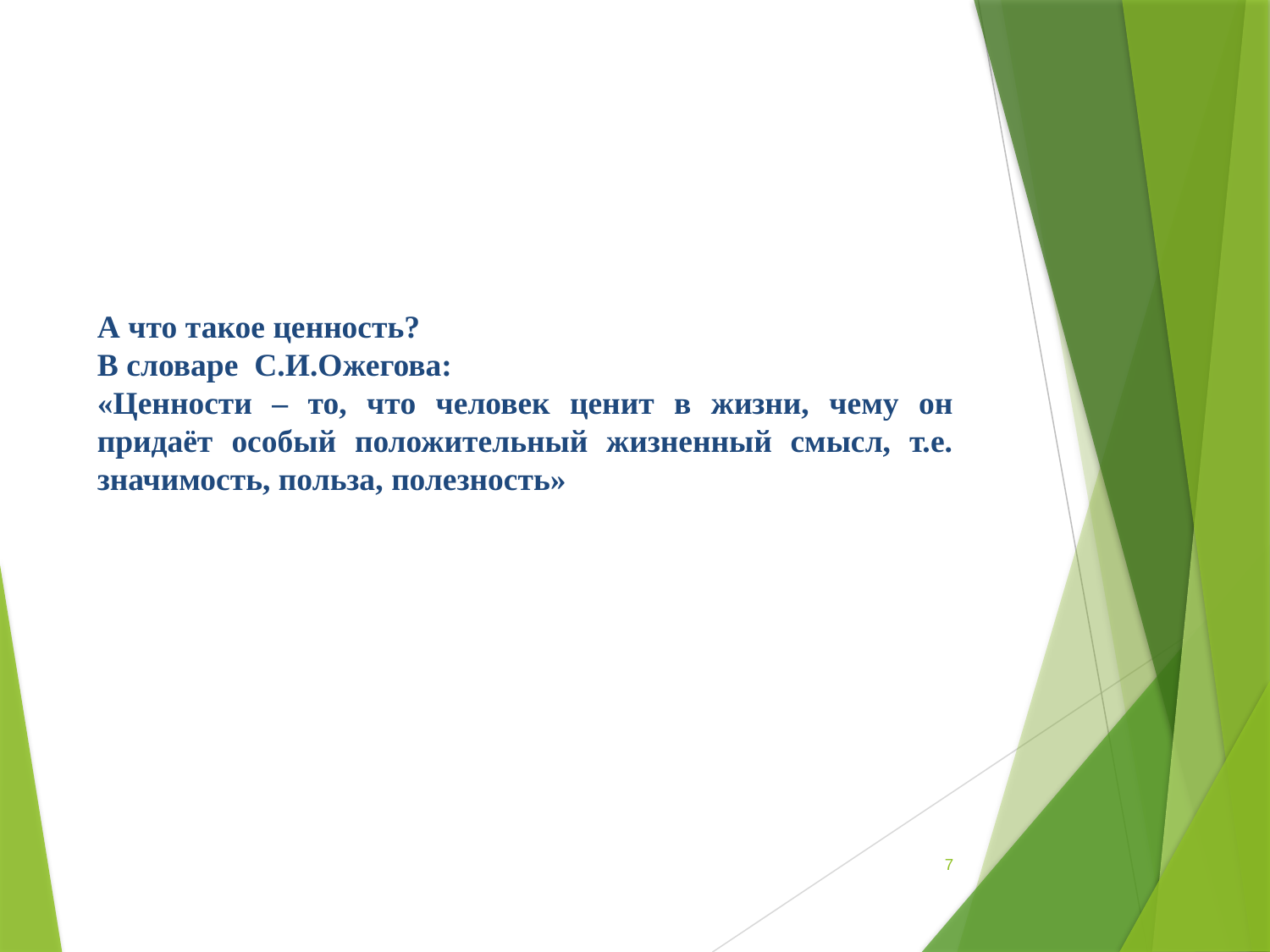

#
А что такое ценность?
В словаре  С.И.Ожегова:
«Ценности – то, что человек ценит в жизни, чему он придаёт особый положительный жизненный смысл, т.е. значимость, польза, полезность»

7